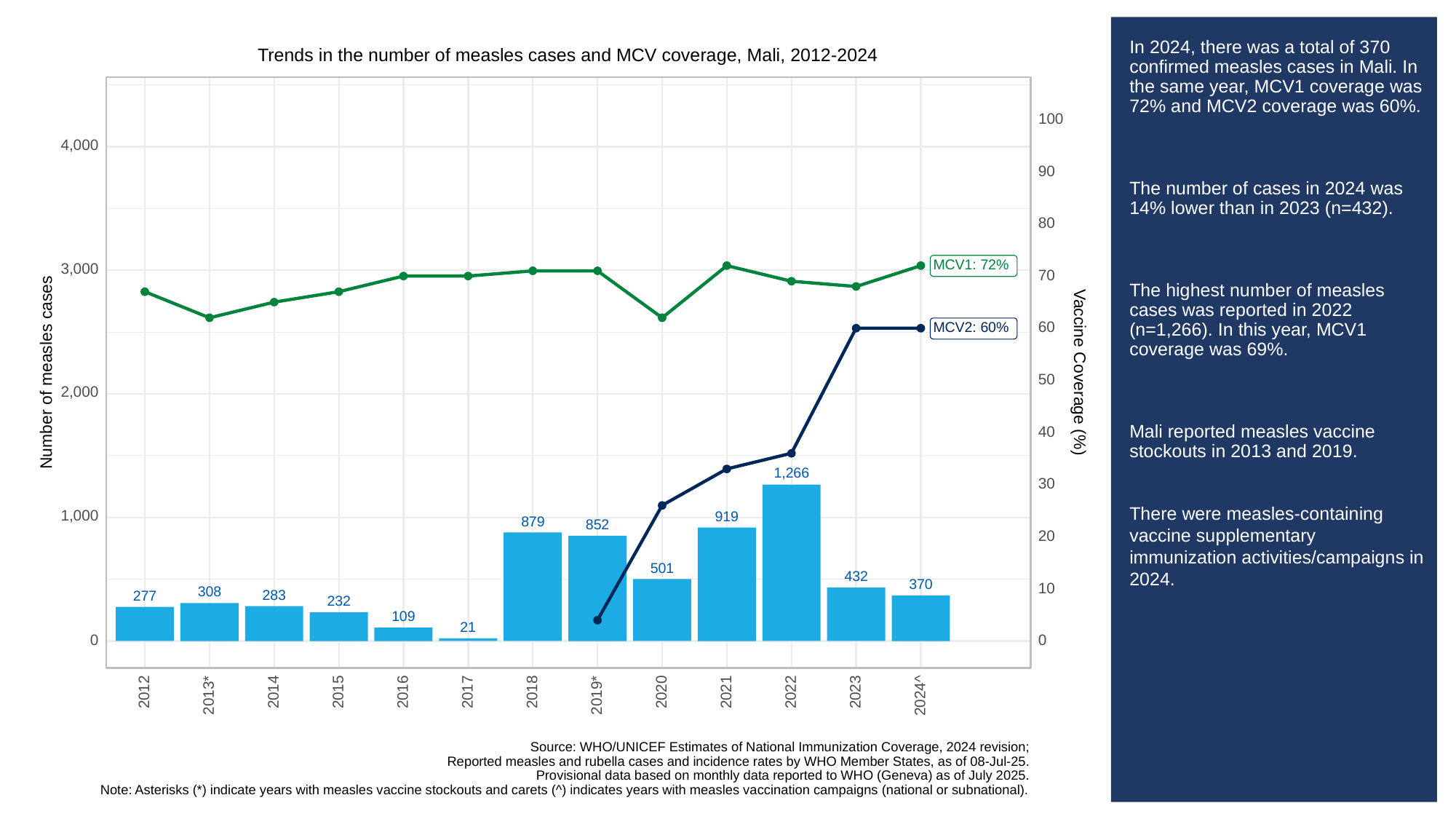

# In 2024, there was a total of 370 confirmed measles cases in Mali. In the same year, MCV1 coverage was 72% and MCV2 coverage was 60%.

The number of cases in 2024 was 14% lower than in 2023 (n=432).

The highest number of measles cases was reported in 2022 (n=1,266). In this year, MCV1 coverage was 69%.

Mali reported measles vaccine stockouts in 2013 and 2019.

There were measles-containing vaccine supplementary immunization activities/campaigns in 2024.

Trends in the number of measles cases and MCV coverage, Mali, 2012-2024

100
4,000

90

80

MCV1: 72%

3,000

70

60
MCV2: 60%

Vaccine Coverage (%)
Number of measles cases
50
2,000

40

1,266
30

1,000
919
879

852

20

501
432

370
10
308

283
277

232

109

21

0
0

2023
2012
2014
2015
2016
2017
2018
2020
2021
2022
2013*
2019*
2024^
Source: WHO/UNICEF Estimates of National Immunization Coverage, 2024 revision;
Reported measles and rubella cases and incidence rates by WHO Member States, as of 08-Jul-25.
Provisional data based on monthly data reported to WHO (Geneva) as of July 2025.
Note: Asterisks (*) indicate years with measles vaccine stockouts and carets (^) indicates years with measles vaccination campaigns (national or subnational).